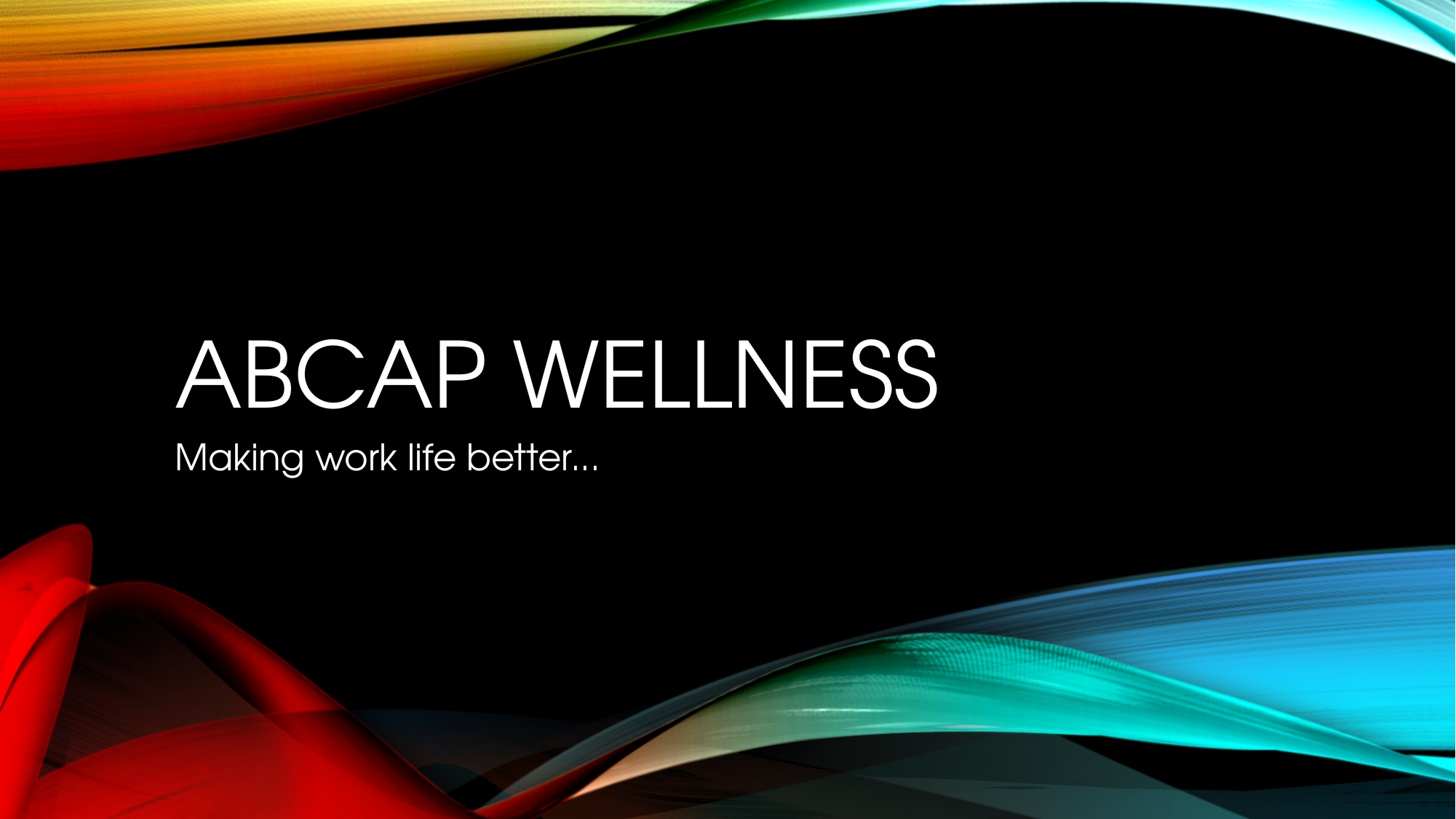

# ABCAP Wellness
Making work life better...